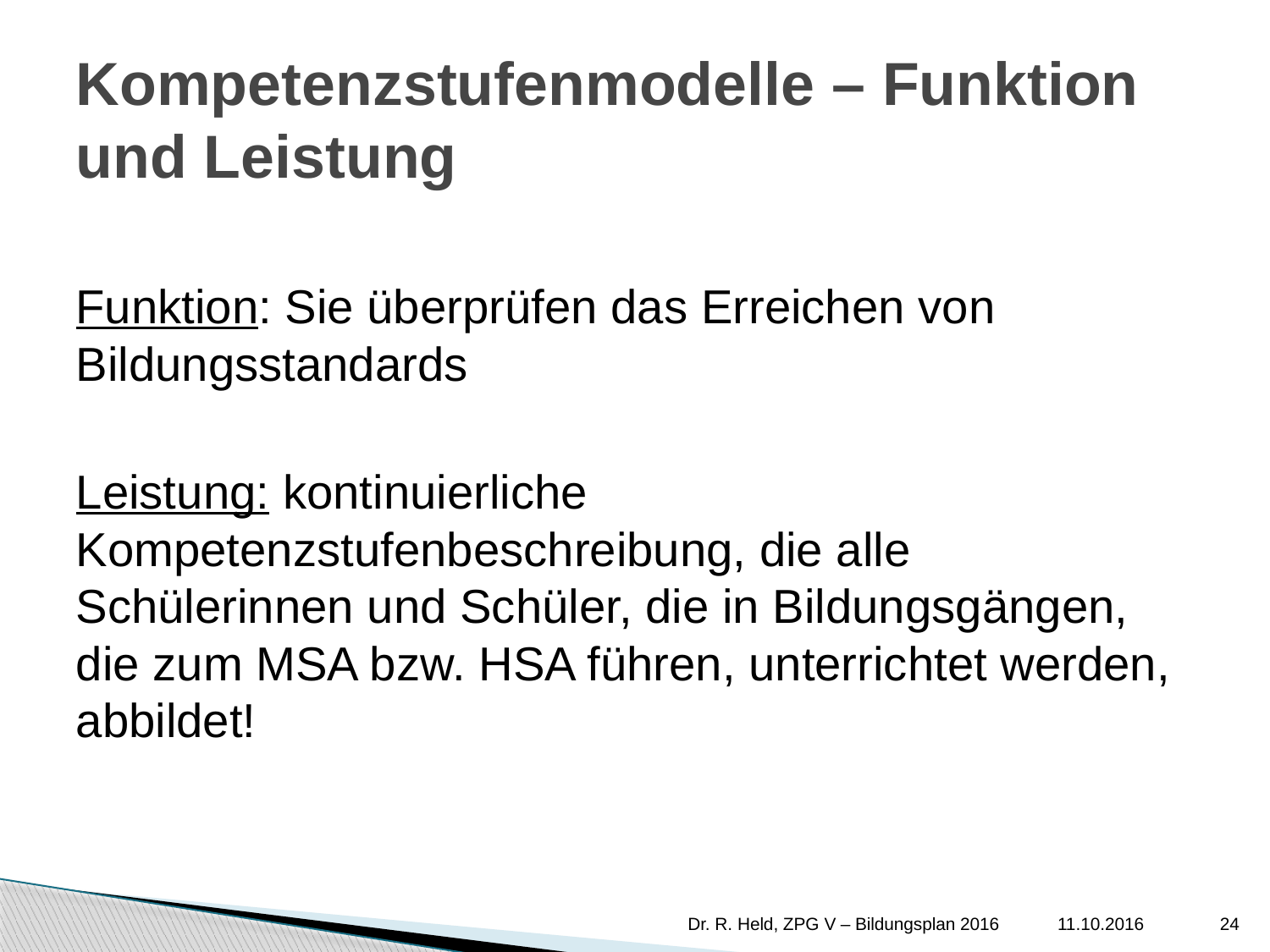

# Kompetenzstufenmodelle – Funktion und Leistung

Funktion: Sie überprüfen das Erreichen von Bildungsstandards

Leistung: kontinuierliche Kompetenzstufenbeschreibung, die alle Schülerinnen und Schüler, die in Bildungsgängen, die zum MSA bzw. HSA führen, unterrichtet werden, abbildet!

11.10.2016
24
Dr. R. Held, ZPG V – Bildungsplan 2016